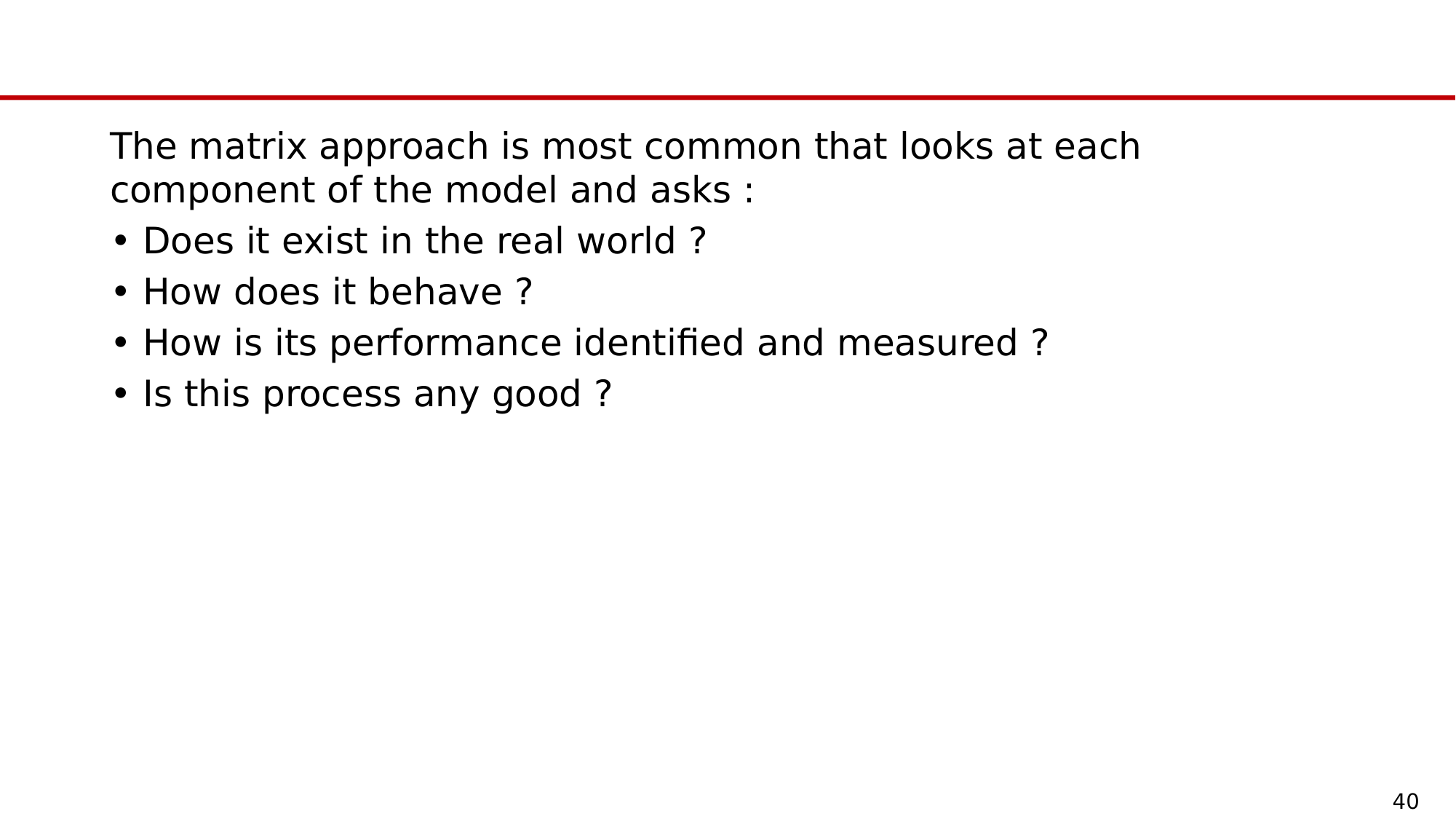

#
The matrix approach is most common that looks at each component of the model and asks :
• Does it exist in the real world ?
• How does it behave ?
• How is its performance identified and measured ?
• Is this process any good ?
40